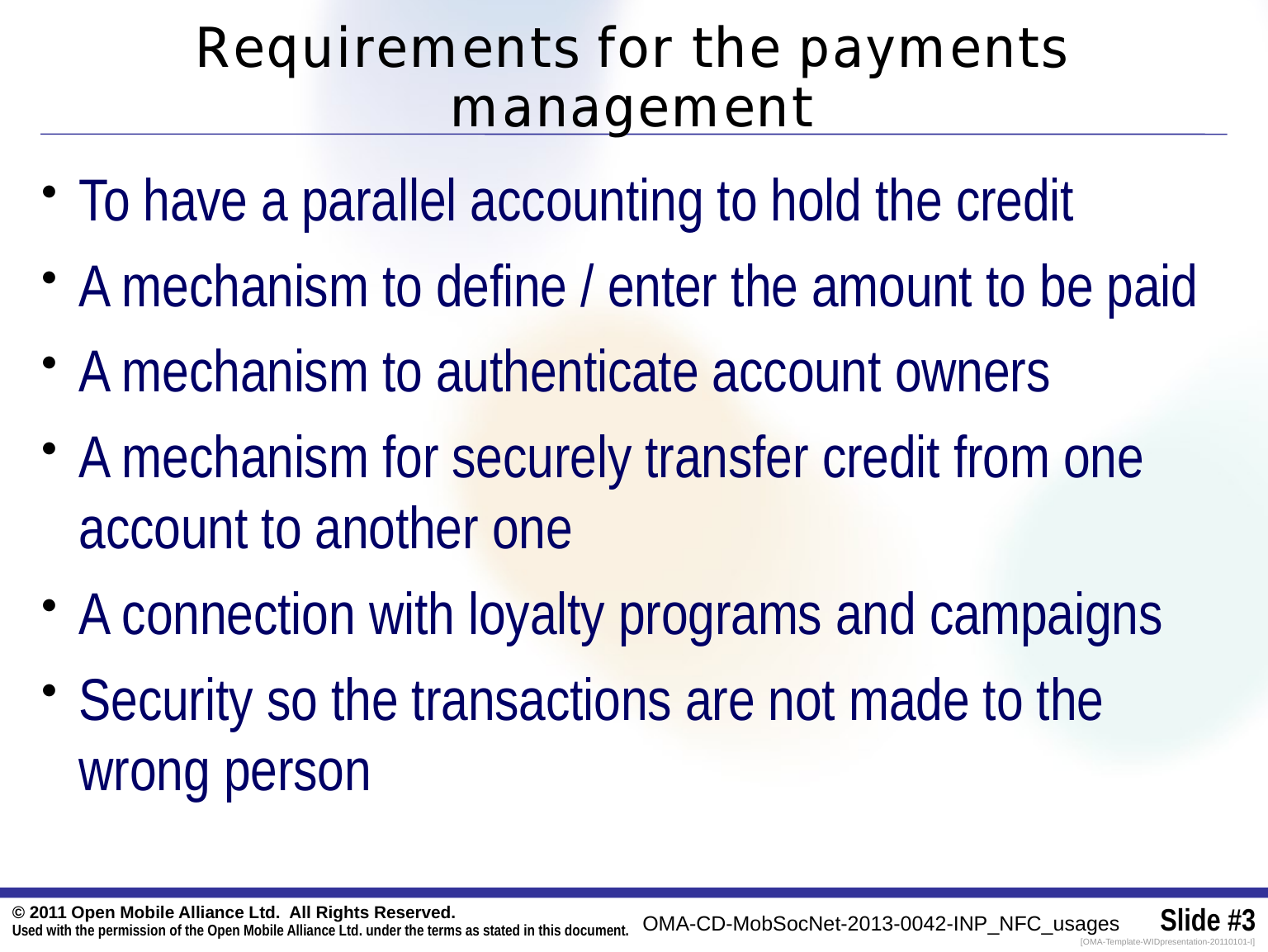

# Requirements for the payments management
To have a parallel accounting to hold the credit
A mechanism to define / enter the amount to be paid
A mechanism to authenticate account owners
A mechanism for securely transfer credit from one account to another one
A connection with loyalty programs and campaigns
Security so the transactions are not made to the wrong person